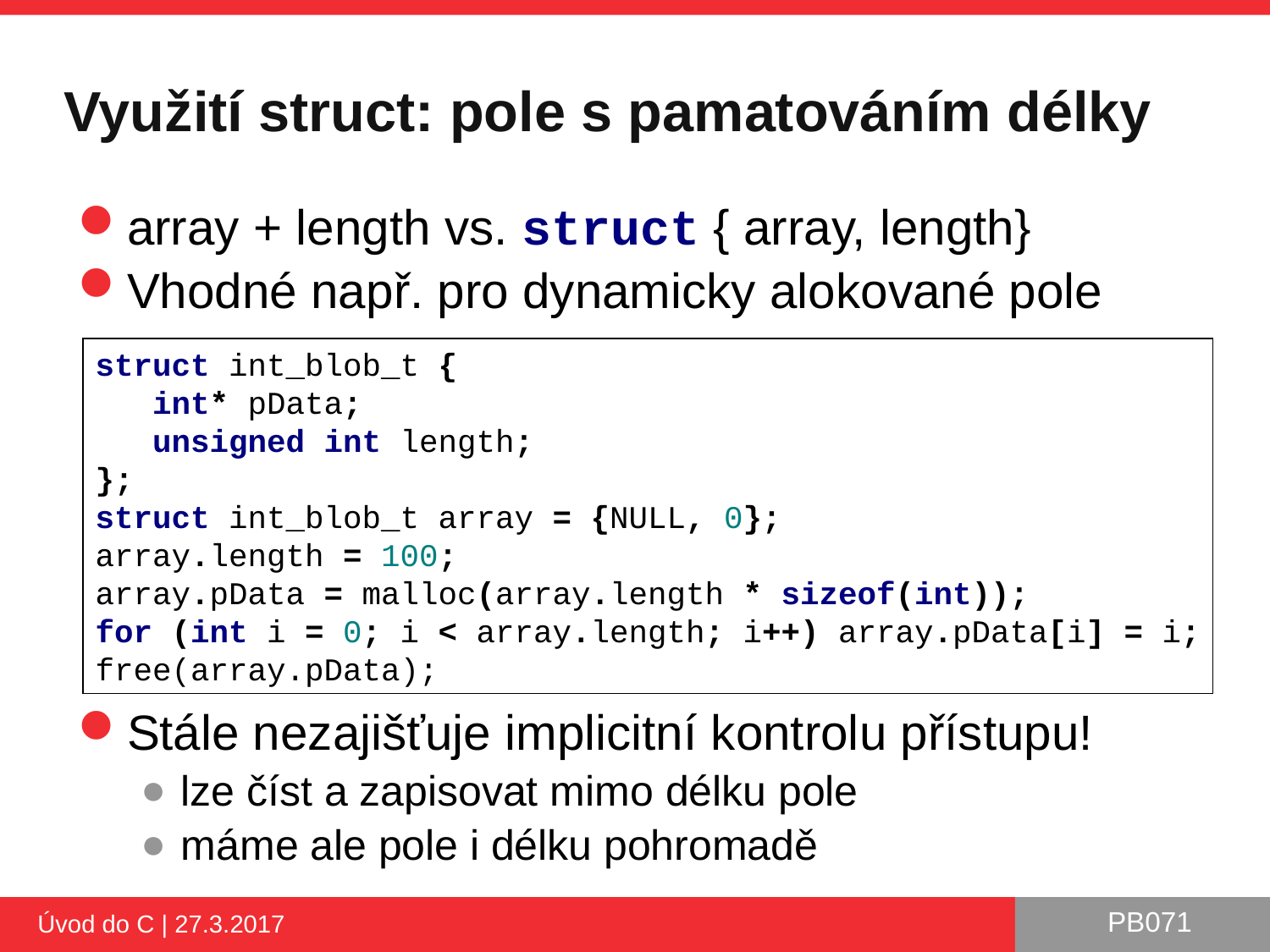

# Využití struct: pole s pamatováním délky
array + length vs. struct { array, length}
Vhodné např. pro dynamicky alokované pole

Stále nezajišťuje implicitní kontrolu přístupu!
lze číst a zapisovat mimo délku pole
máme ale pole i délku pohromadě
struct int_blob_t {
   int* pData;
   unsigned int length;
};
struct int_blob_t array = {NULL, 0};
array.length = 100;
array.pData = malloc(array.length * sizeof(int));
for (int i = 0; i < array.length; i++) array.pData[i] = i;
free(array.pData);
Úvod do C | 27.3.2017